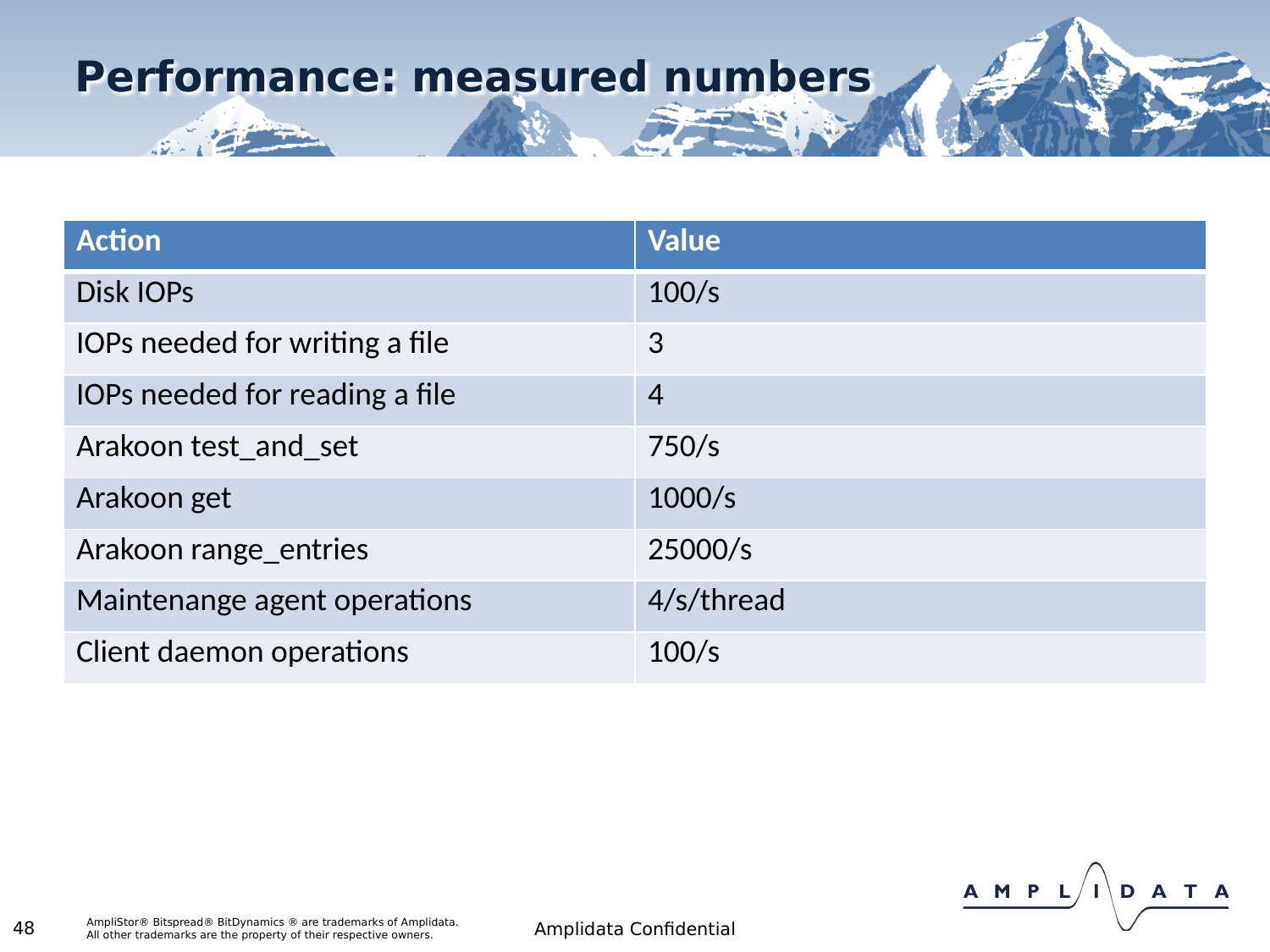

# Performance: measured numbers
| Action | Value |
| --- | --- |
| Disk IOPs | 100/s |
| IOPs needed for writing a file | 3 |
| IOPs needed for reading a file | 4 |
| Arakoon test\_and\_set | 750/s |
| Arakoon get | 1000/s |
| Arakoon range\_entries | 25000/s |
| Maintenange agent operations | 4/s/thread |
| Client daemon operations | 100/s |
48
Amplidata Confidential